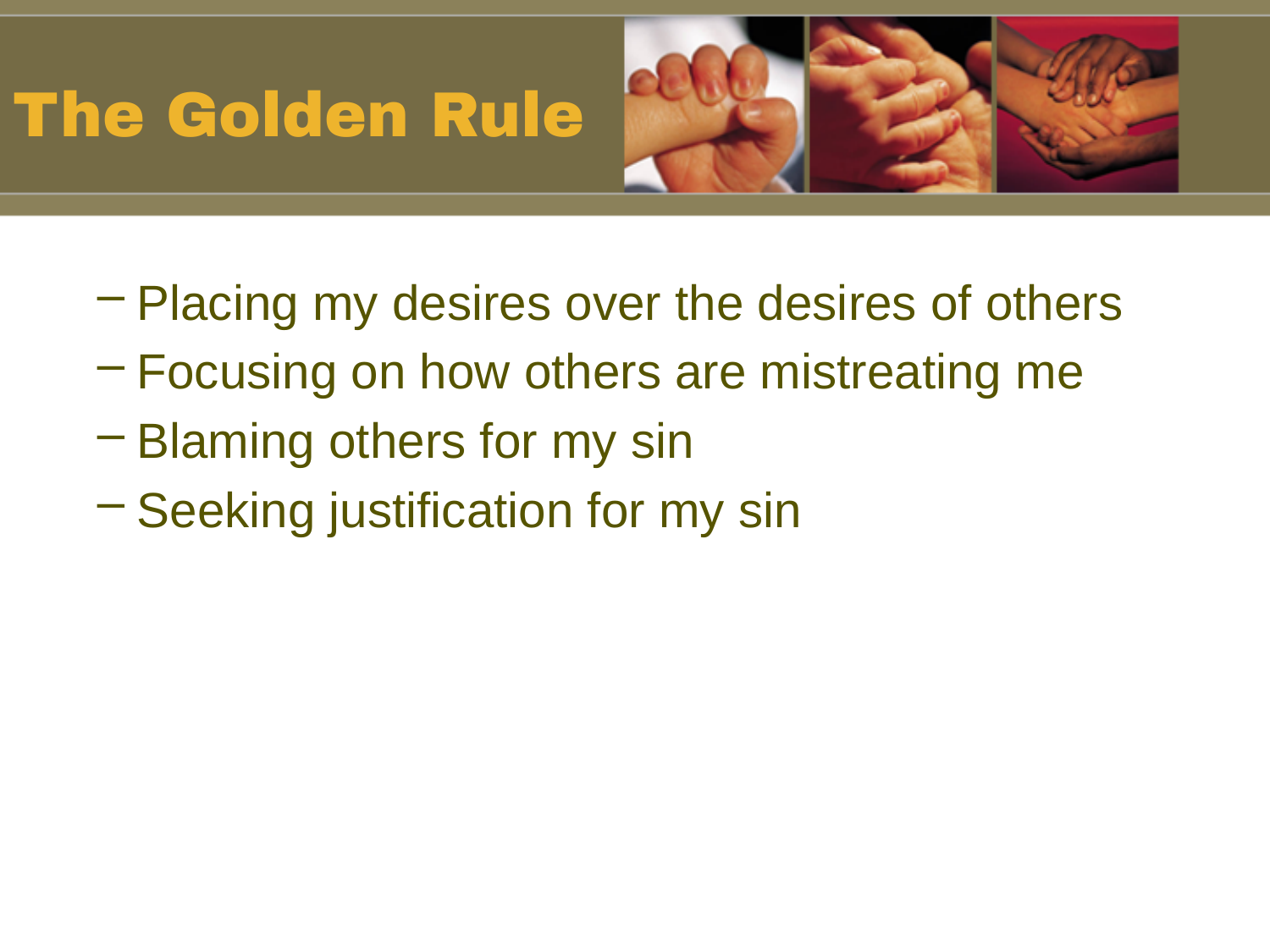

# The Golden Rule
Placing my desires over the desires of others
Focusing on how others are mistreating me
Blaming others for my sin
Seeking justification for my sin